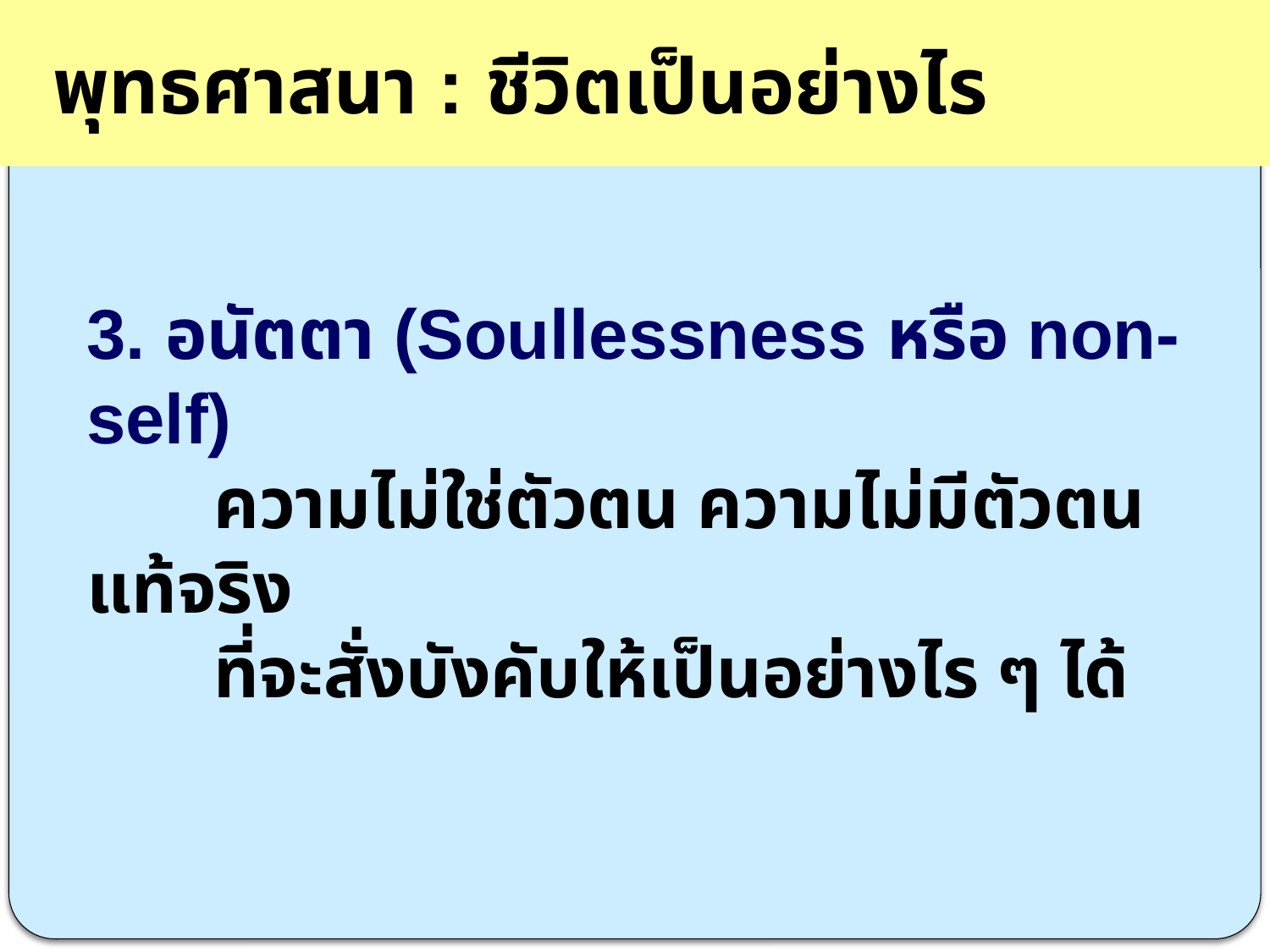

พุทธศาสนา : ชีวิตเป็นอย่างไร

	3. อนัตตา (Soullessness หรือ non-self)
		ความไม่ใช่ตัวตน ความไม่มีตัวตนแท้จริง
		ที่จะสั่งบังคับให้เป็นอย่างไร ๆ ได้